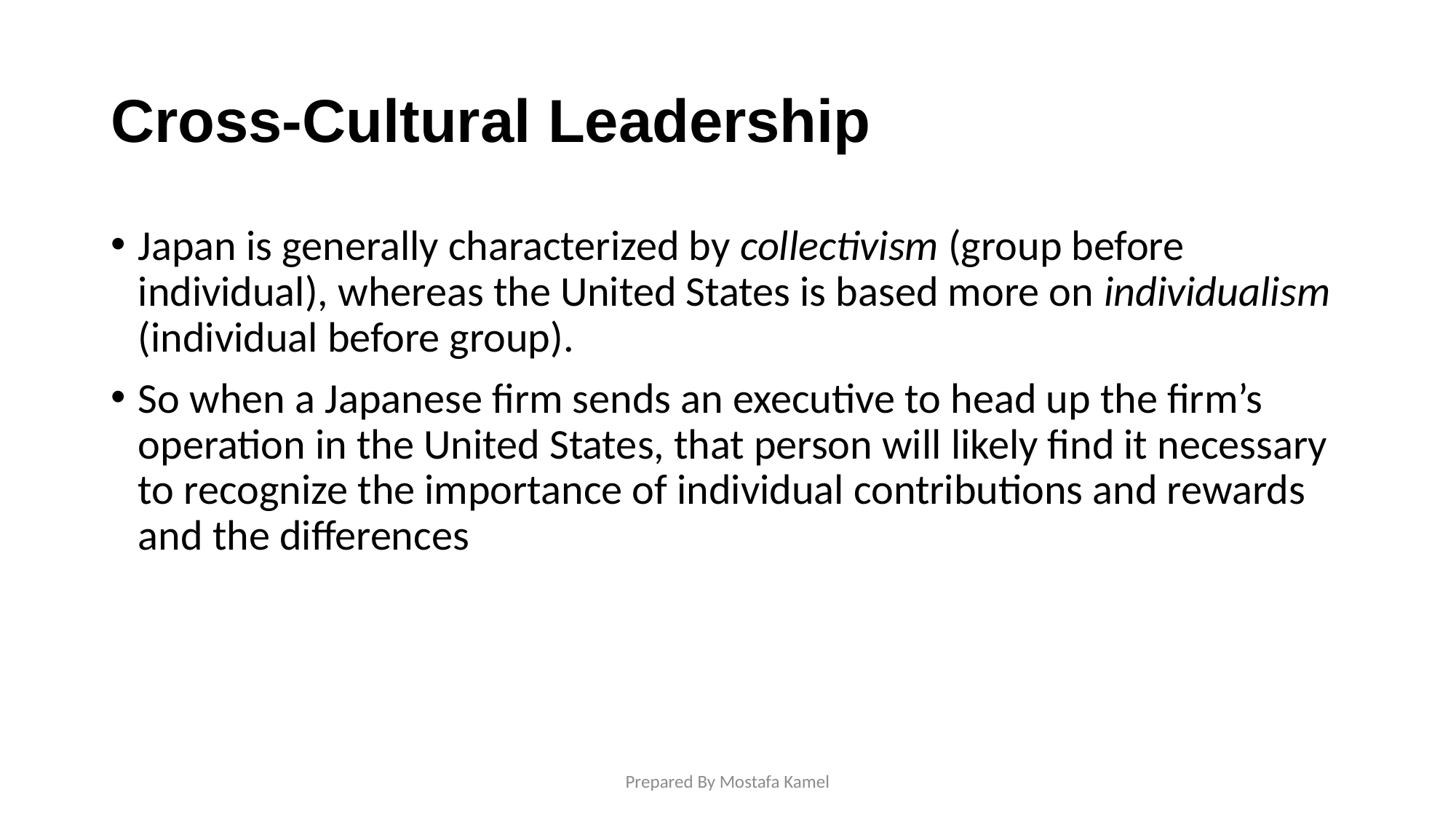

# Cross-Cultural Leadership
Japan is generally characterized by collectivism (group before individual), whereas the United States is based more on individualism (individual before group).
So when a Japanese firm sends an executive to head up the firm’s operation in the United States, that person will likely find it necessary to recognize the importance of individual contributions and rewards and the differences
Prepared By Mostafa Kamel